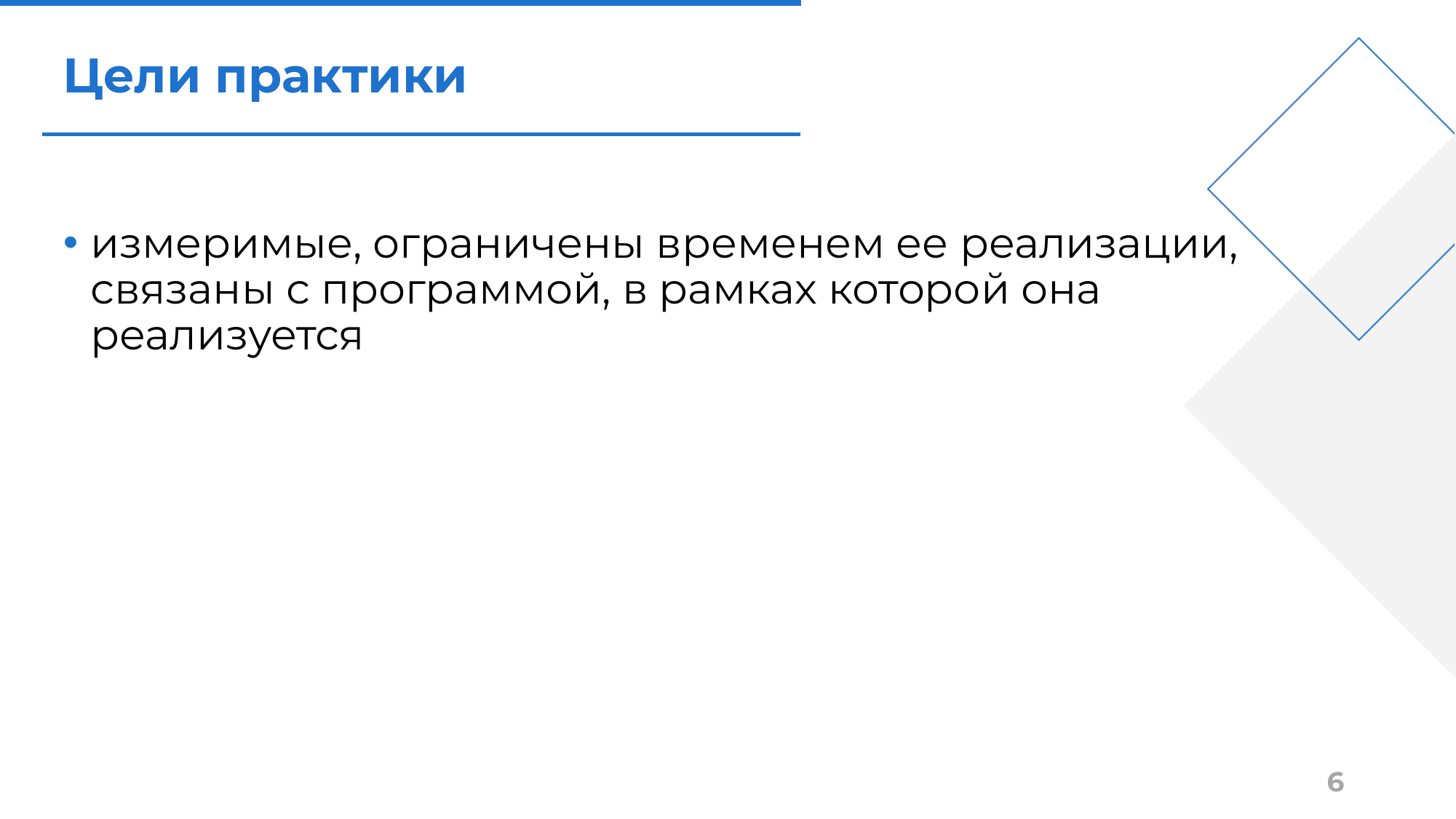

# Цели практики
измеримые, ограничены временем ее реализации, связаны с программой, в рамках которой она реализуется
6